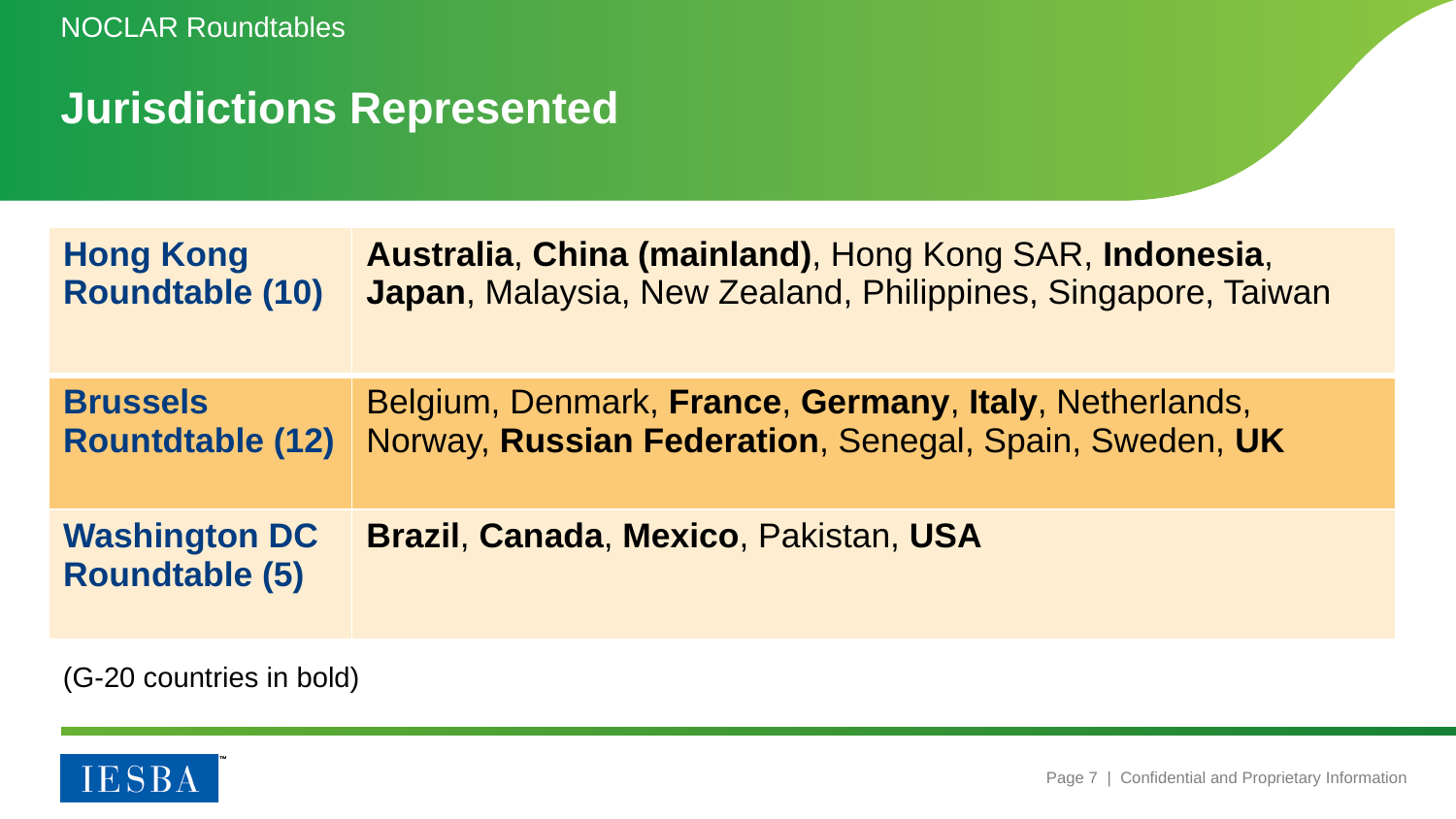

NOCLAR Roundtables
# Jurisdictions Represented
| Hong Kong Roundtable (10) | Australia, China (mainland), Hong Kong SAR, Indonesia, Japan, Malaysia, New Zealand, Philippines, Singapore, Taiwan |
| --- | --- |
| Brussels Rountdtable (12) | Belgium, Denmark, France, Germany, Italy, Netherlands, Norway, Russian Federation, Senegal, Spain, Sweden, UK |
| Washington DC Roundtable (5) | Brazil, Canada, Mexico, Pakistan, USA |
(G-20 countries in bold)